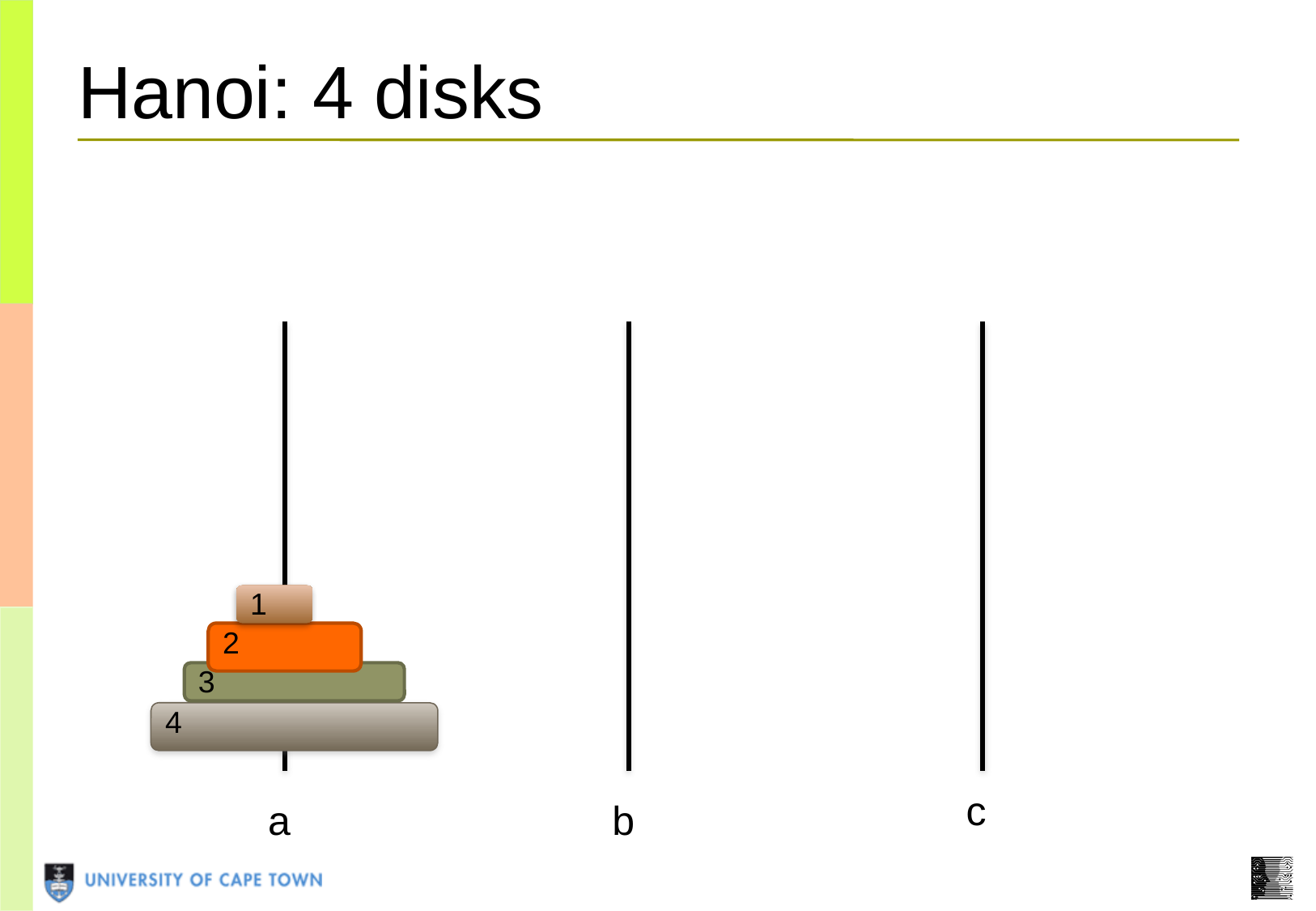

# Hanoi: 4 disks
1
2
3
4
c
a
b